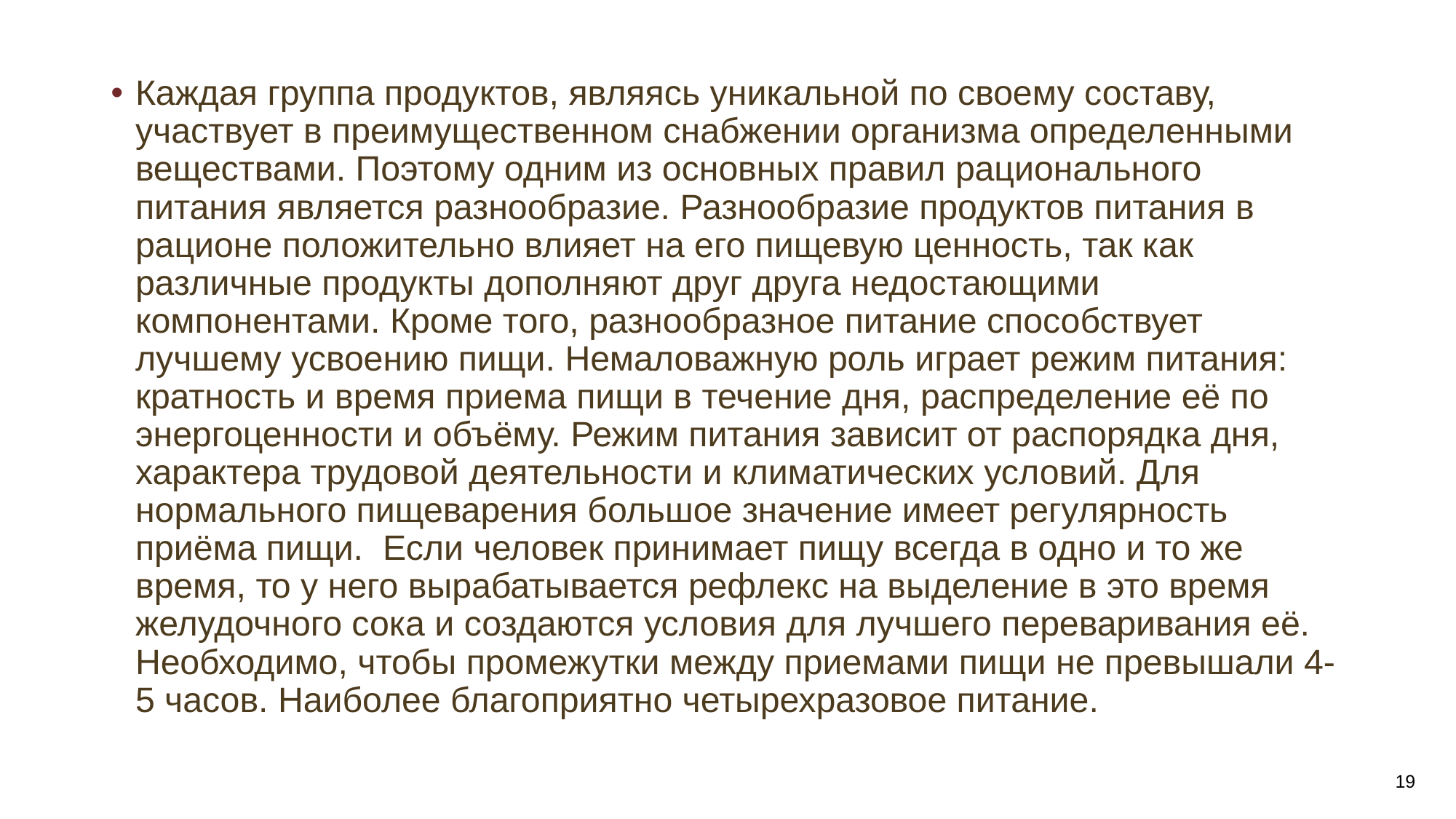

Каждая группа продуктов, являясь уникальной по своему составу, участвует в преимущественном снабжении организма определенными веществами. Поэтому одним из основных правил рационального питания является разнообразие. Разнообразие продуктов питания в рационе положительно влияет на его пищевую ценность, так как различные продукты дополняют друг друга недостающими компонентами. Кроме того, разнообразное питание способствует лучшему усвоению пищи. Немаловажную роль играет режим питания: кратность и время приема пищи в течение дня, распределение её по энергоценности и объёму. Режим питания зависит от распорядка дня, характера трудовой деятельности и климатических условий. Для нормального пищеварения большое значение имеет регулярность приёма пищи.  Если человек принимает пищу всегда в одно и то же время, то у него вырабатывается рефлекс на выделение в это время желудочного сока и создаются условия для лучшего переваривания её. Необходимо, чтобы промежутки между приемами пищи не превышали 4-5 часов. Наиболее благоприятно четырехразовое питание.
19